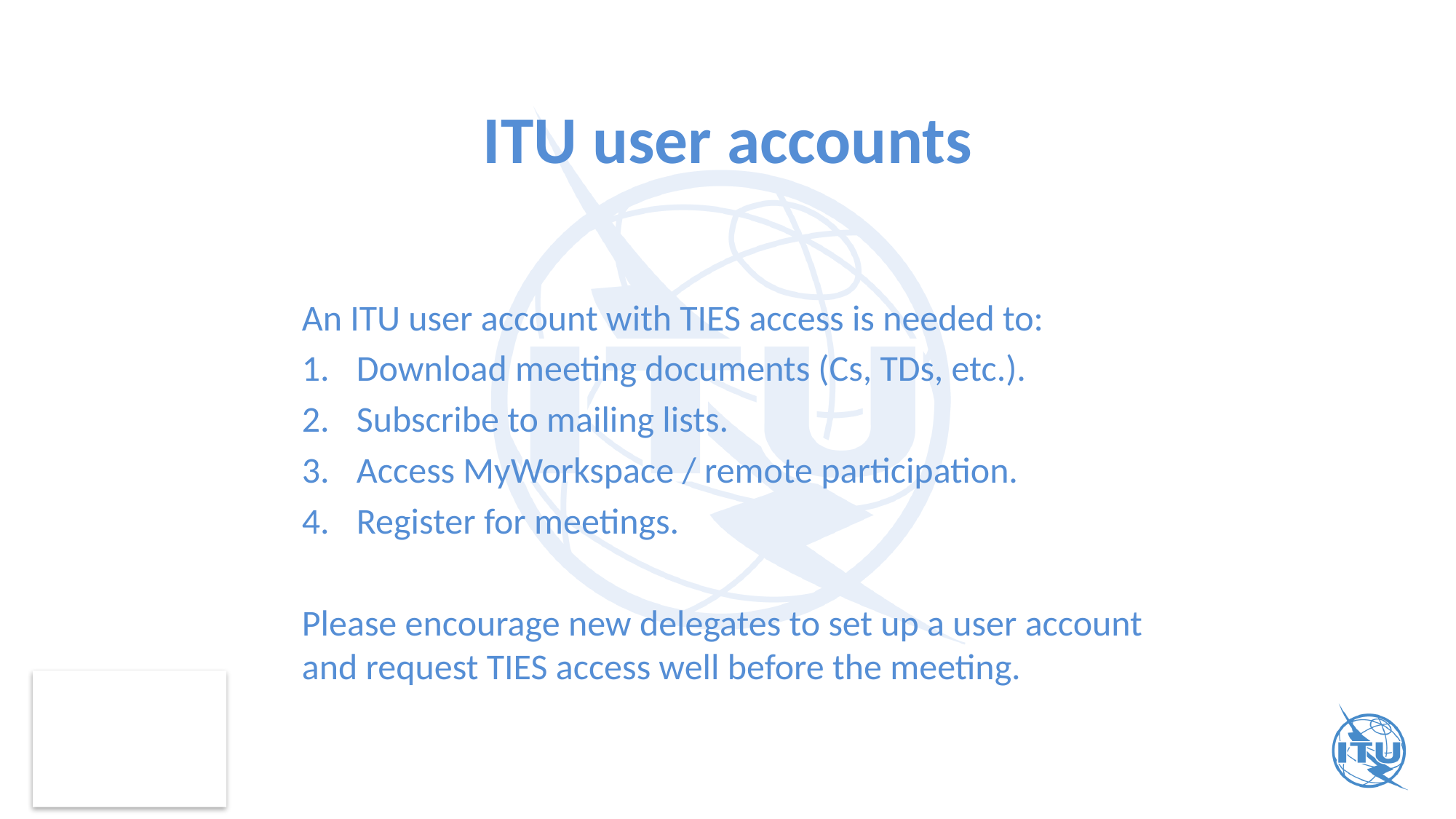

# ITU user accounts
An ITU user account with TIES access is needed to:
Download meeting documents (Cs, TDs, etc.).
Subscribe to mailing lists.
Access MyWorkspace / remote participation.
Register for meetings.

Please encourage new delegates to set up a user account and request TIES access well before the meeting.